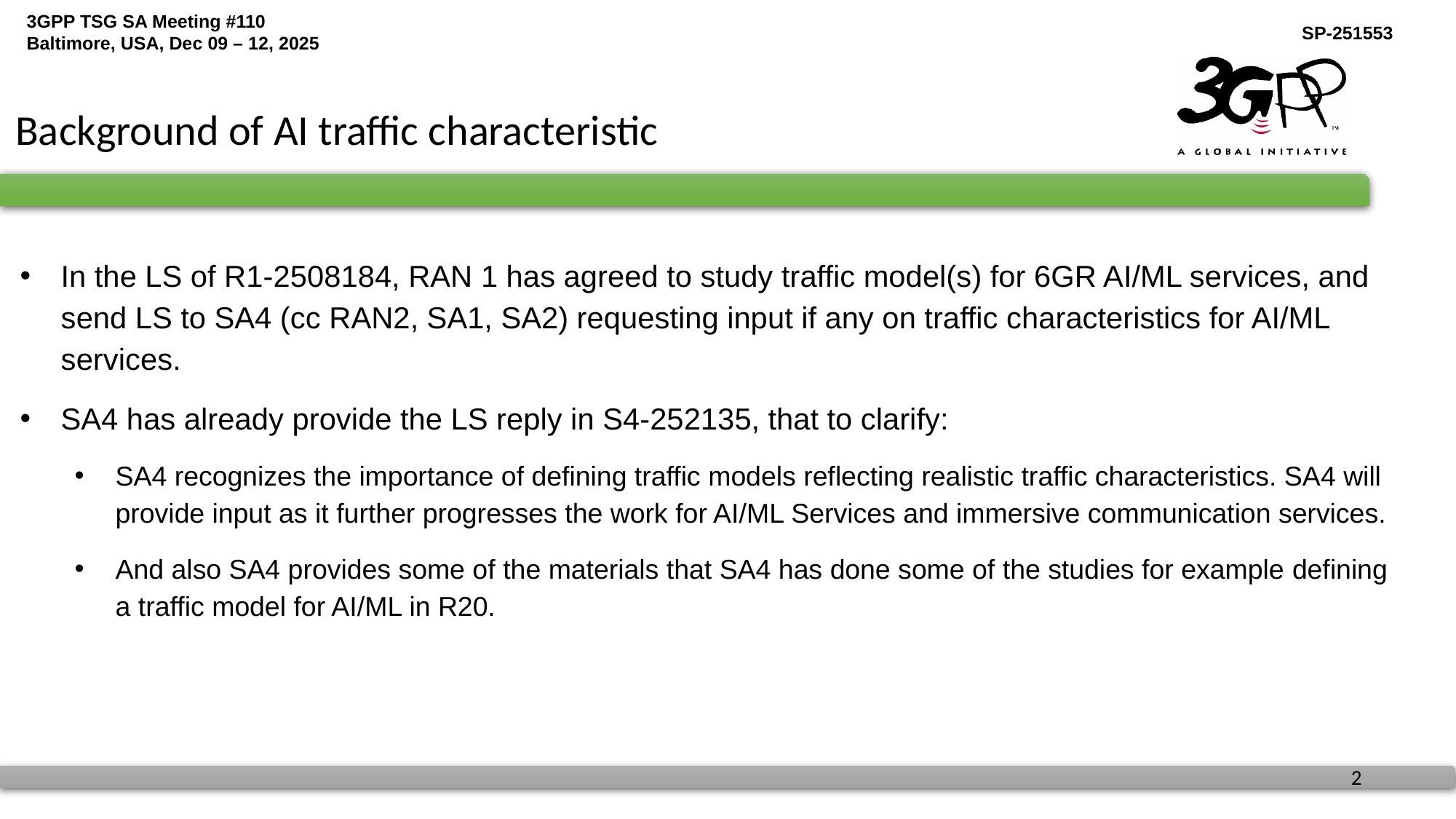

# Background of AI traffic characteristic
In the LS of R1-2508184, RAN 1 has agreed to study traffic model(s) for 6GR AI/ML services, and send LS to SA4 (cc RAN2, SA1, SA2) requesting input if any on traffic characteristics for AI/ML services.
SA4 has already provide the LS reply in S4-252135, that to clarify:
SA4 recognizes the importance of defining traffic models reflecting realistic traffic characteristics. SA4 will provide input as it further progresses the work for AI/ML Services and immersive communication services.
And also SA4 provides some of the materials that SA4 has done some of the studies for example defining a traffic model for AI/ML in R20.